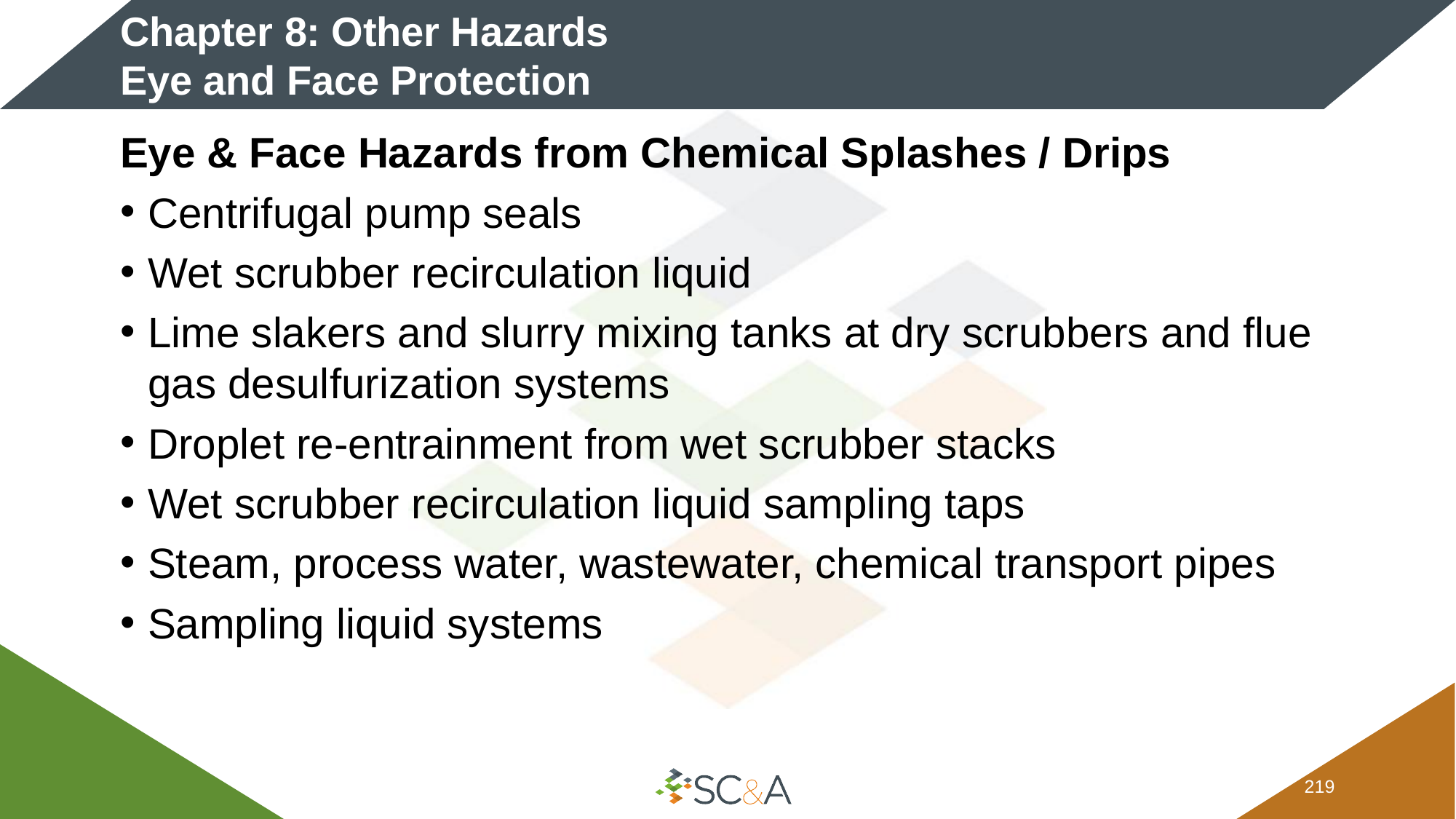

# Chapter 8: Other Hazards Eye and Face Protection
Eye & Face Hazards from Chemical Splashes / Drips
Centrifugal pump seals
Wet scrubber recirculation liquid
Lime slakers and slurry mixing tanks at dry scrubbers and flue gas desulfurization systems
Droplet re-entrainment from wet scrubber stacks
Wet scrubber recirculation liquid sampling taps
Steam, process water, wastewater, chemical transport pipes
Sampling liquid systems
219